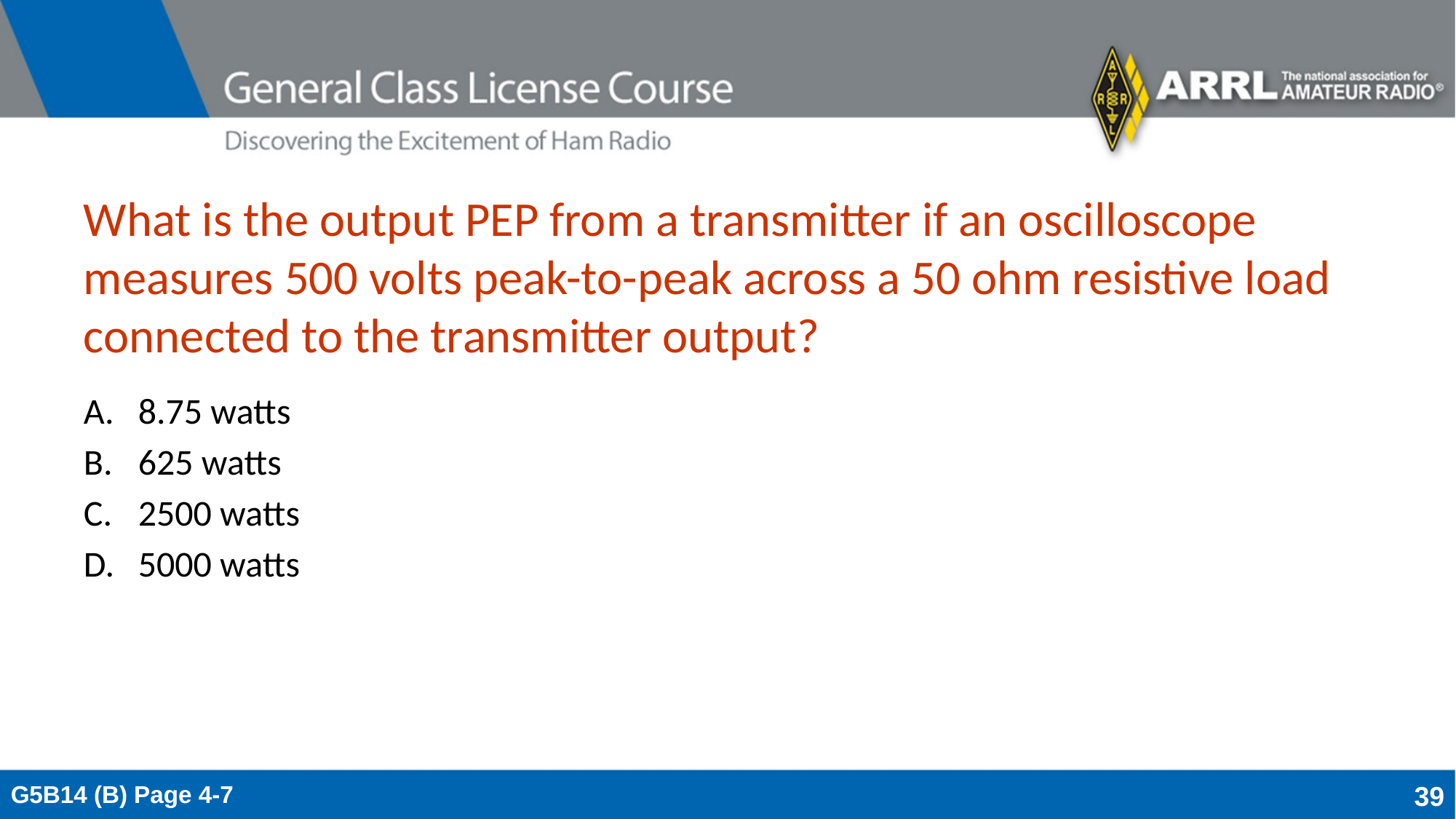

# What is the output PEP from a transmitter if an oscilloscope measures 500 volts peak-to-peak across a 50 ohm resistive load connected to the transmitter output?
8.75 watts
625 watts
2500 watts
5000 watts
G5B14 (B) Page 4-7
39